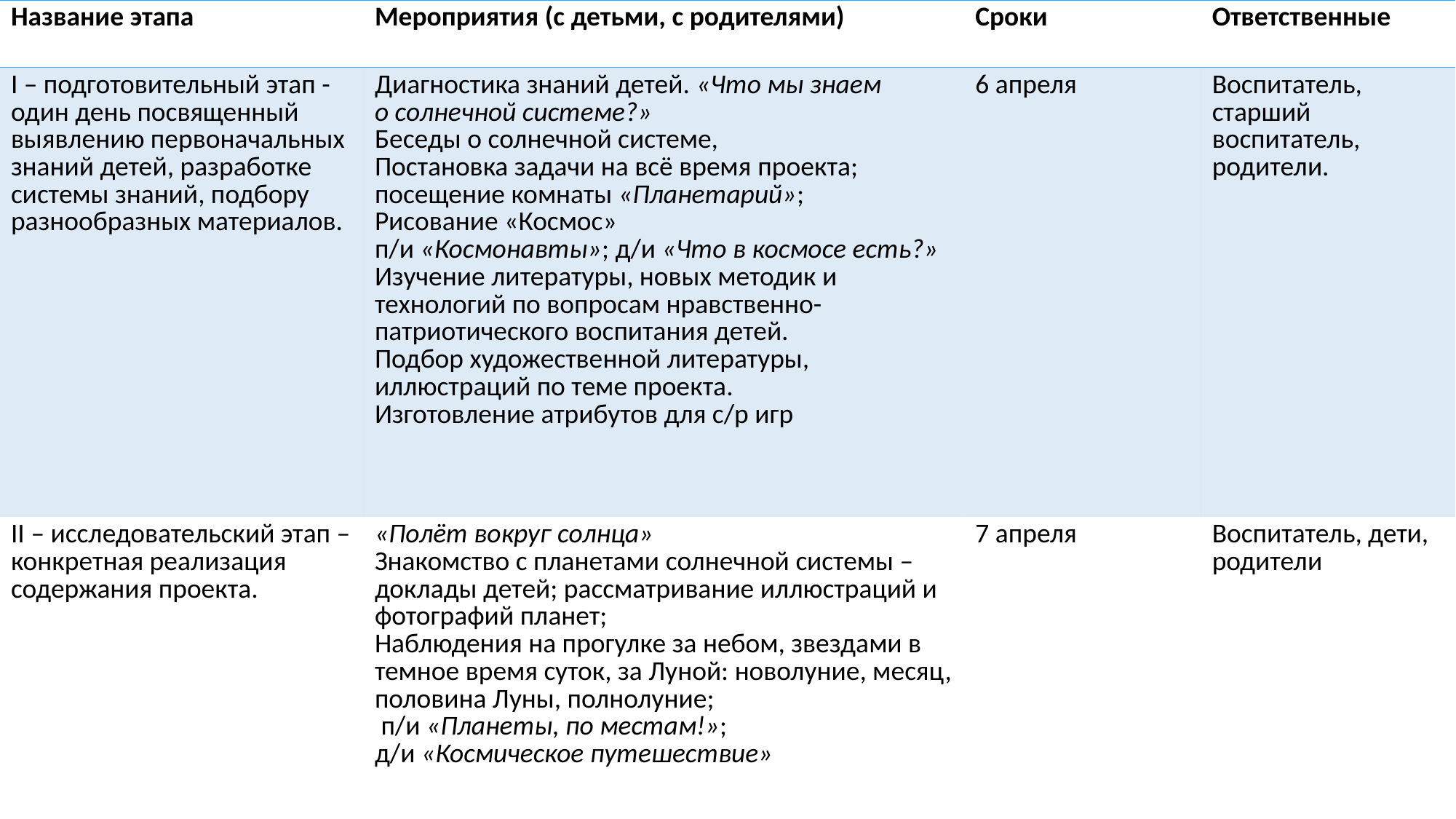

| Название этапа | Мероприятия (с детьми, с родителями) | Сроки | Ответственные |
| --- | --- | --- | --- |
| I – подготовительный этап - один день посвященный выявлению первоначальных знаний детей, разработке системы знаний, подбору разнообразных материалов. | Диагностика знаний детей. «Что мы знаем о солнечной системе?»  Беседы о солнечной системе, Постановка задачи на всё время проекта; посещение комнаты «Планетарий»; Рисование «Космос» п/и «Космонавты»; д/и «Что в космосе есть?» Изучение литературы, новых методик и технологий по вопросам нравственно-патриотического воспитания детей. Подбор художественной литературы, иллюстраций по теме проекта. Изготовление атрибутов для с/р игр | 6 апреля | Воспитатель, старший воспитатель, родители. |
| II – исследовательский этап –конкретная реализация содержания проекта. | «Полёт вокруг солнца»  Знакомство с планетами солнечной системы – доклады детей; рассматривание иллюстраций и фотографий планет; Наблюдения на прогулке за небом, звездами в темное время суток, за Луной: новолуние, месяц, половина Луны, полнолуние;     п/и «Планеты, по местам!»; д/и «Космическое путешествие» | 7 апреля | Воспитатель, дети, родители |